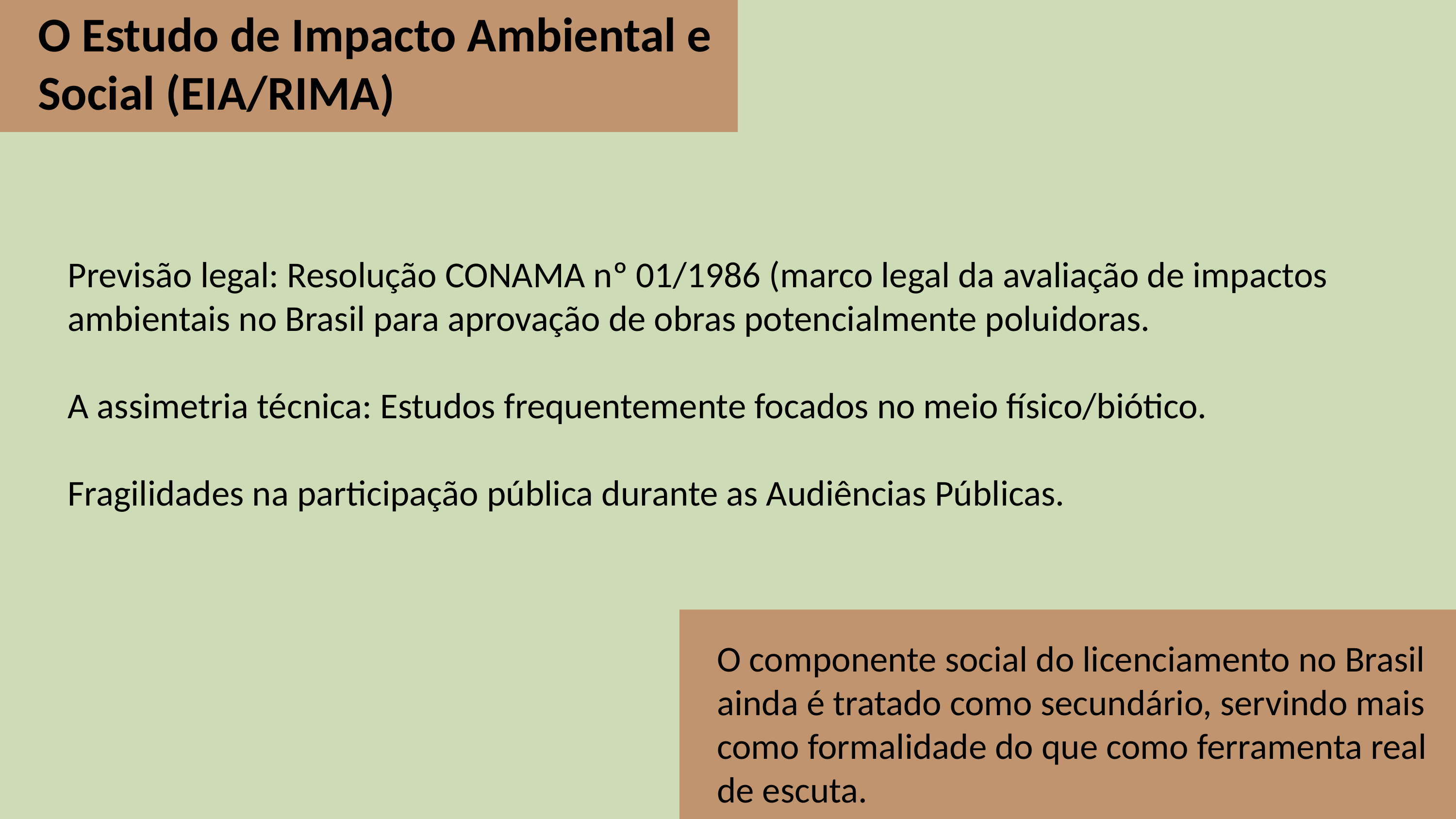

O Estudo de Impacto Ambiental e Social (EIA/RIMA)
Previsão legal: Resolução CONAMA nº 01/1986 (marco legal da avaliação de impactos ambientais no Brasil para aprovação de obras potencialmente poluidoras.

A assimetria técnica: Estudos frequentemente focados no meio físico/biótico.

Fragilidades na participação pública durante as Audiências Públicas.

O componente social do licenciamento no Brasil ainda é tratado como secundário, servindo mais como formalidade do que como ferramenta real de escuta.